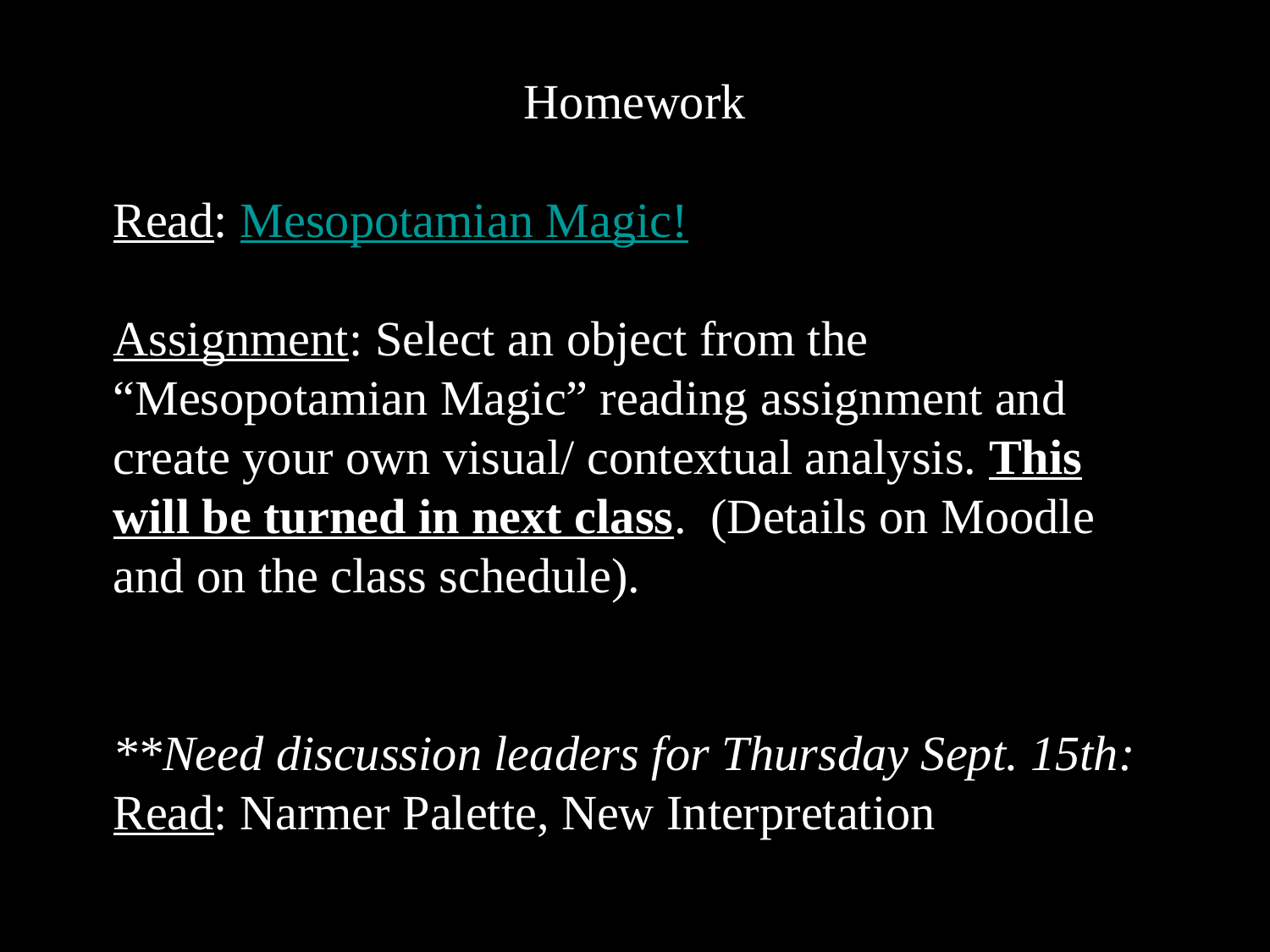

Homework

Read: Mesopotamian Magic!
Assignment: Select an object from the “Mesopotamian Magic” reading assignment and create your own visual/ contextual analysis. This will be turned in next class.  (Details on Moodle and on the class schedule).

**Need discussion leaders for Thursday Sept. 15th:
Read: Narmer Palette, New Interpretation